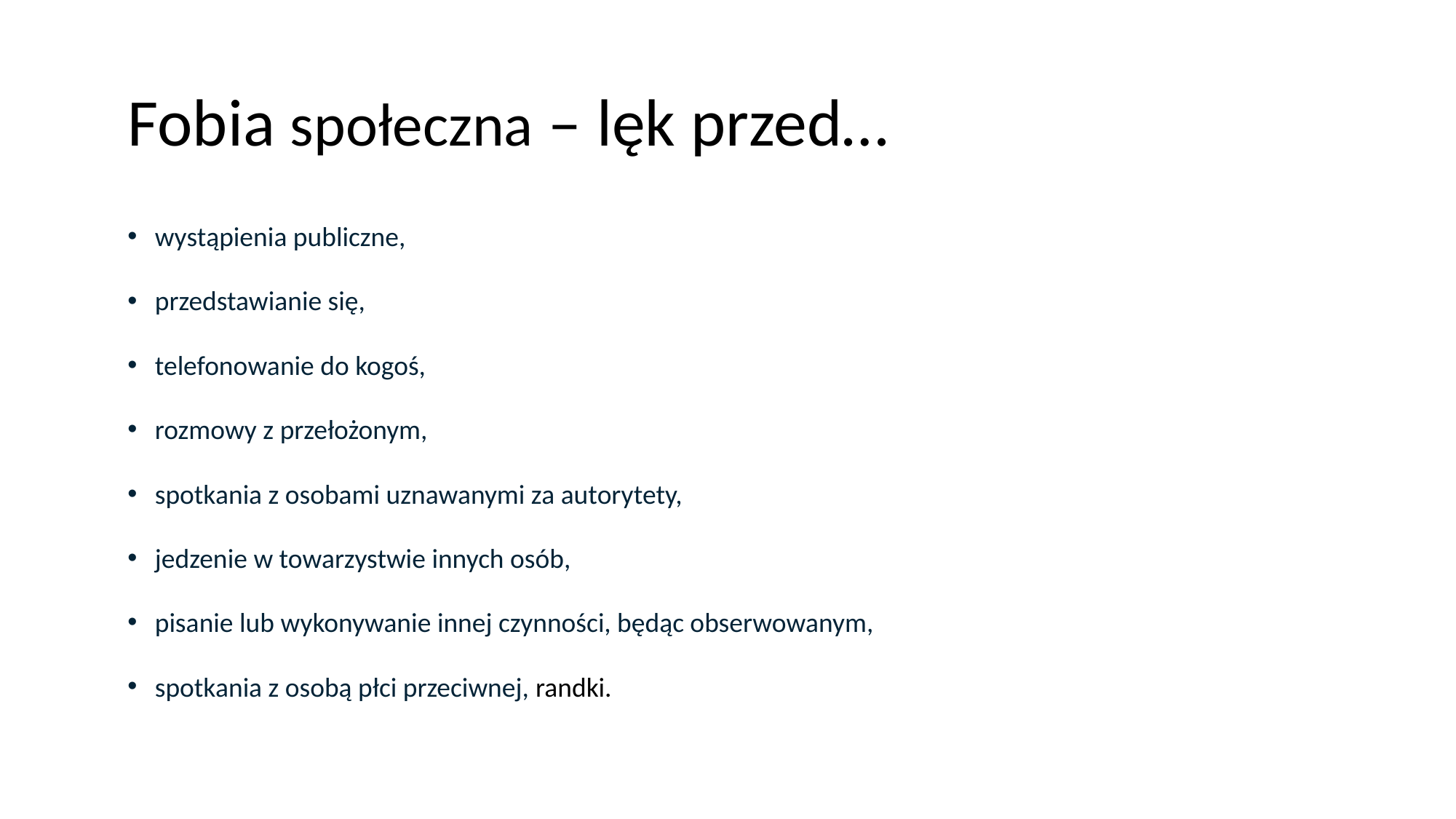

# Fobia społeczna – lęk przed…
wystąpienia publiczne,
przedstawianie się,
telefonowanie do kogoś,
rozmowy z przełożonym,
spotkania z osobami uznawanymi za autorytety,
jedzenie w towarzystwie innych osób,
pisanie lub wykonywanie innej czynności, będąc obserwowanym,
spotkania z osobą płci przeciwnej, randki.